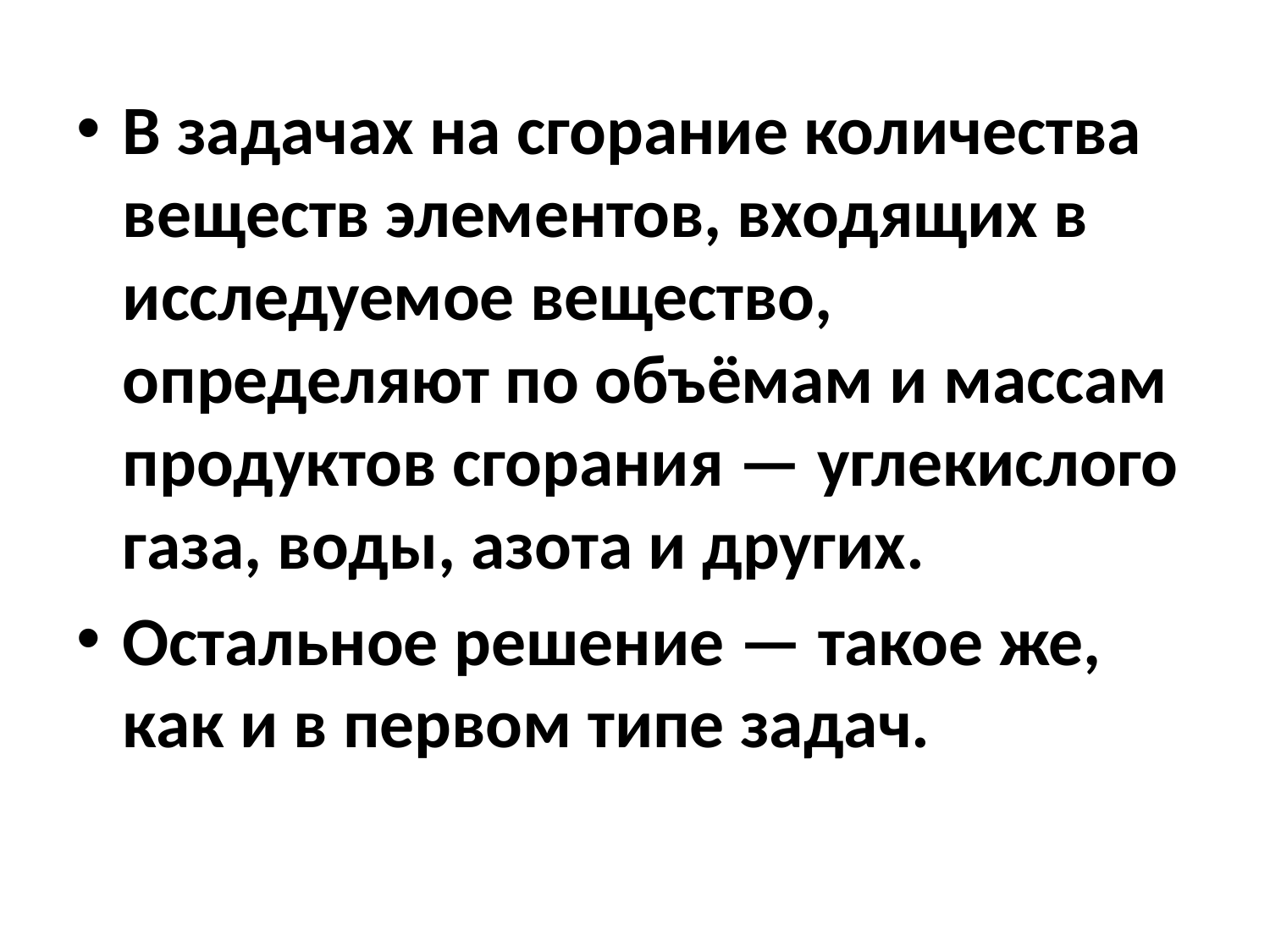

В задачах на сгорание количества веществ элементов, входящих в исследуемое вещество, определяют по объёмам и массам продуктов сгорания — углекислого газа, воды, азота и других.
Остальное решение — такое же, как и в первом типе задач.